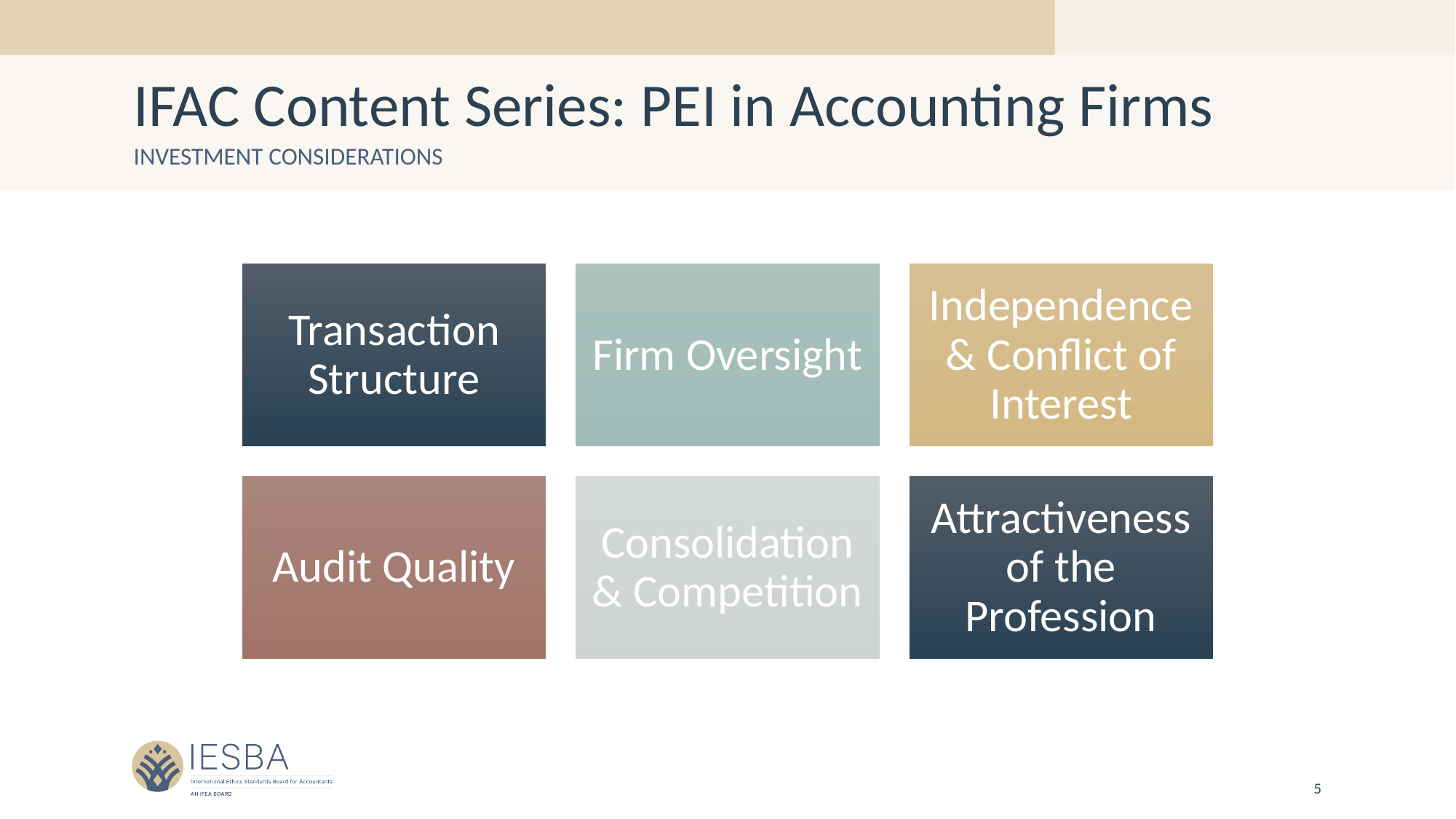

# IFAC Content Series: PEI in Accounting Firms
Investment considerations
Transaction Structure
Firm Oversight
Independence & Conflict of Interest
Audit Quality
Consolidation & Competition
Attractiveness of the Profession
5